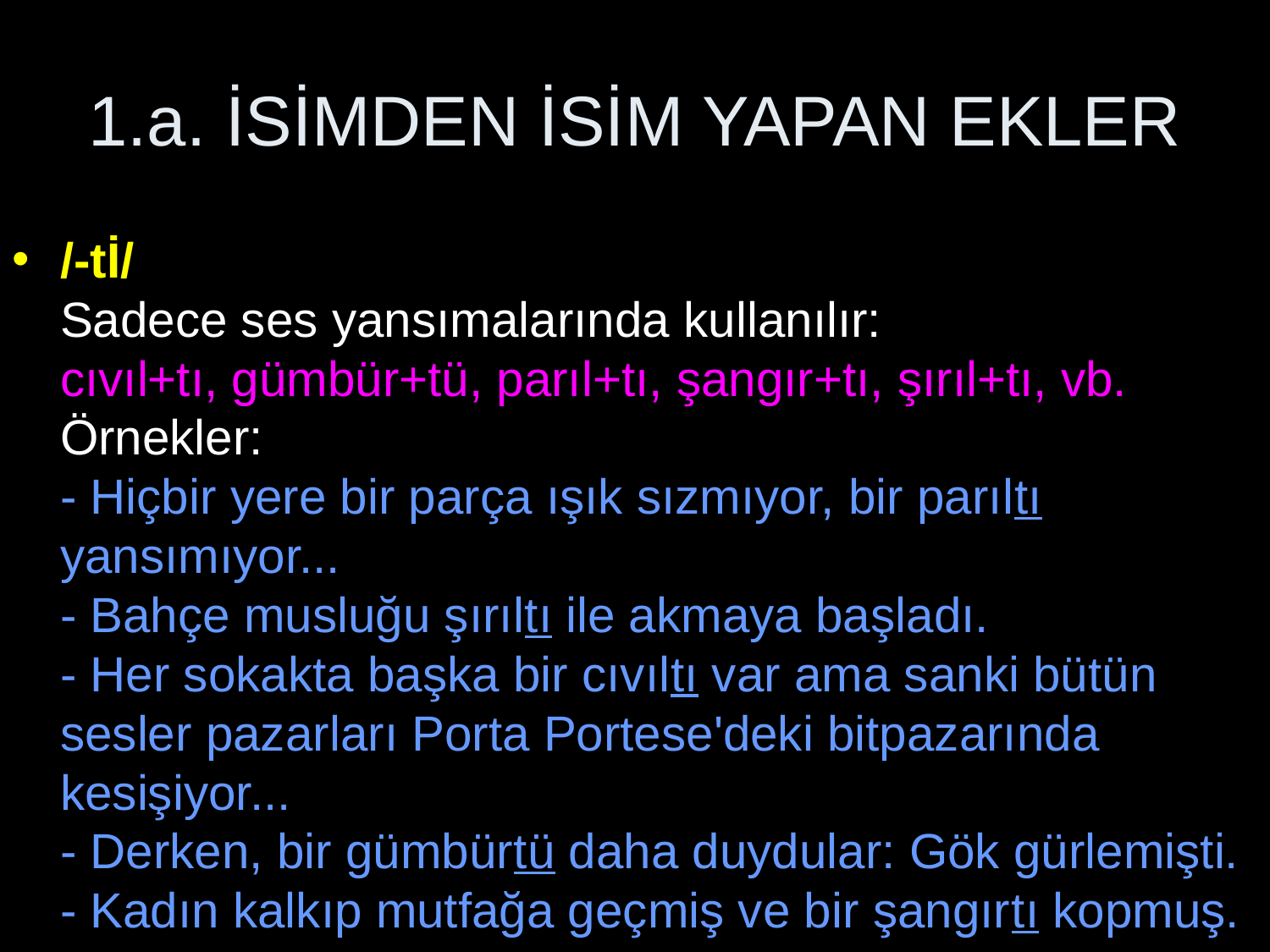

# 1.a. İSİMDEN İSİM YAPAN EKLER
/-tİ/
Sadece ses yansımalarında kullanılır:
cıvıl+tı, gümbür+tü, parıl+tı, şangır+tı, şırıl+tı, vb.
Örnekler:
- Hiçbir yere bir parça ışık sızmıyor, bir parıltı yansımıyor...
- Bahçe musluğu şırıltı ile akmaya başladı.
- Her sokakta başka bir cıvıltı var ama sanki bütün sesler pazarları Porta Portese'deki bitpazarında kesişiyor...
- Derken, bir gümbürtü daha duydular: Gök gürlemişti.
- Kadın kalkıp mutfağa geçmiş ve bir şangırtı kopmuş.